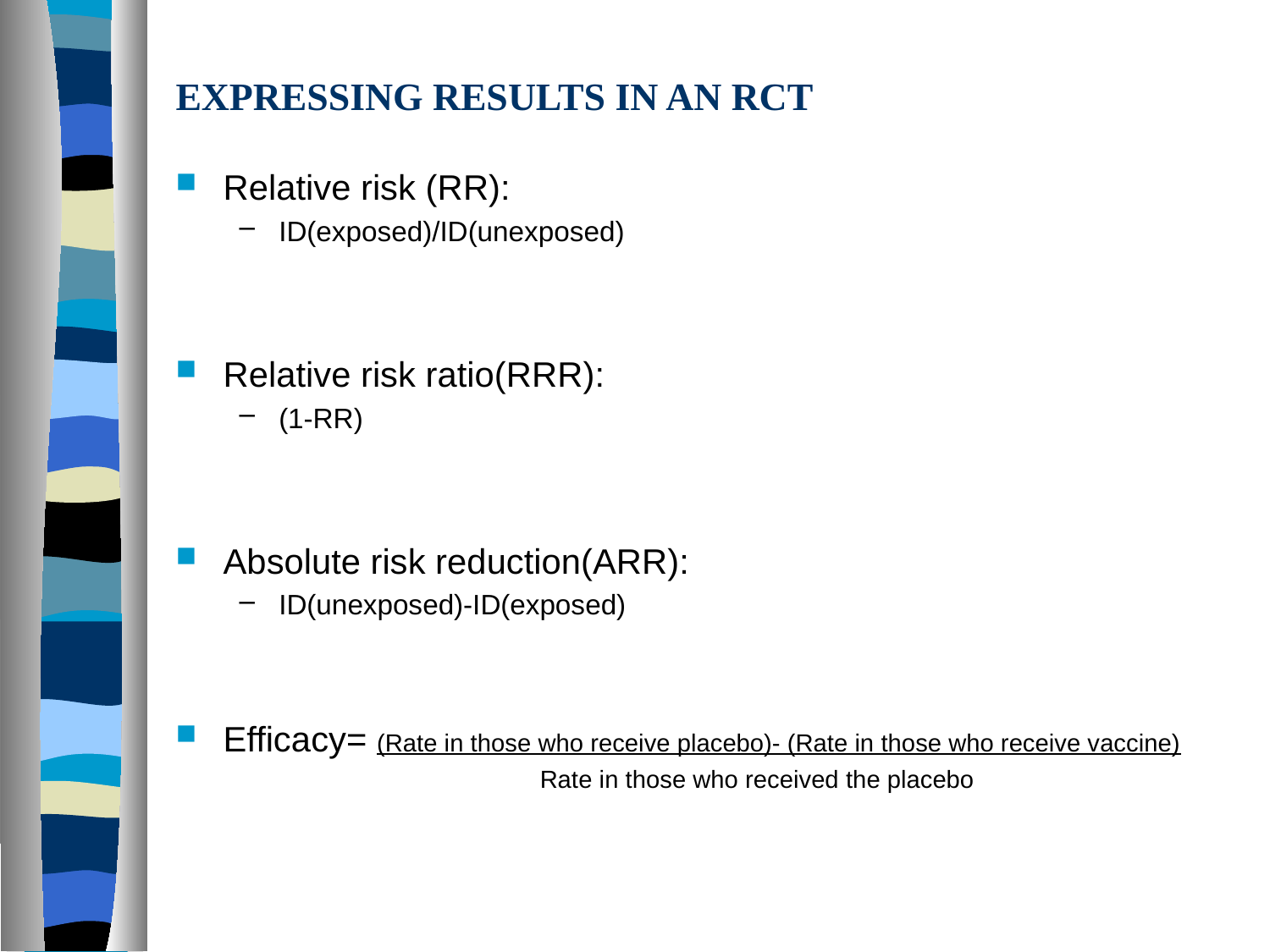

# EXPRESSING RESULTS IN AN RCT
Relative risk (RR):
ID(exposed)/ID(unexposed)

Relative risk ratio(RRR):
(1-RR)

Absolute risk reduction(ARR):
ID(unexposed)-ID(exposed)

Efficacy= (Rate in those who receive placebo)- (Rate in those who receive vaccine)
        		         Rate in those who received the placebo